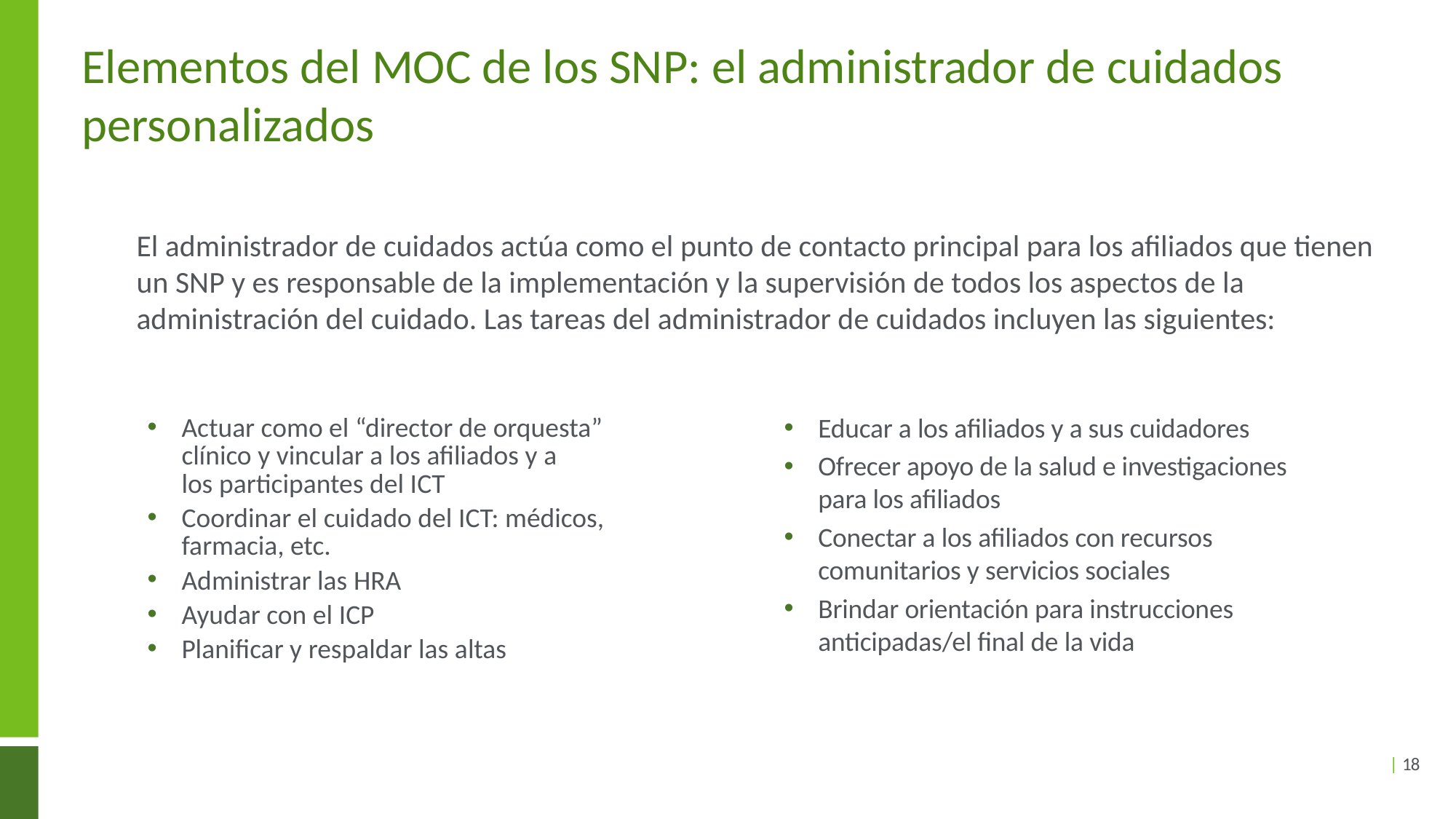

# Elementos del MOC de los SNP: el administrador de cuidados personalizados
El administrador de cuidados actúa como el punto de contacto principal para los afiliados que tienen un SNP y es responsable de la implementación y la supervisión de todos los aspectos de la administración del cuidado. Las tareas del administrador de cuidados incluyen las siguientes:
Educar a los afiliados y a sus cuidadores
Ofrecer apoyo de la salud e investigaciones para los afiliados
Conectar a los afiliados con recursos comunitarios y servicios sociales
Brindar orientación para instrucciones anticipadas/el final de la vida
Actuar como el “director de orquesta” clínico y vincular a los afiliados y a los participantes del ICT
Coordinar el cuidado del ICT: médicos, farmacia, etc.
Administrar las HRA
Ayudar con el ICP
Planificar y respaldar las altas
| 18